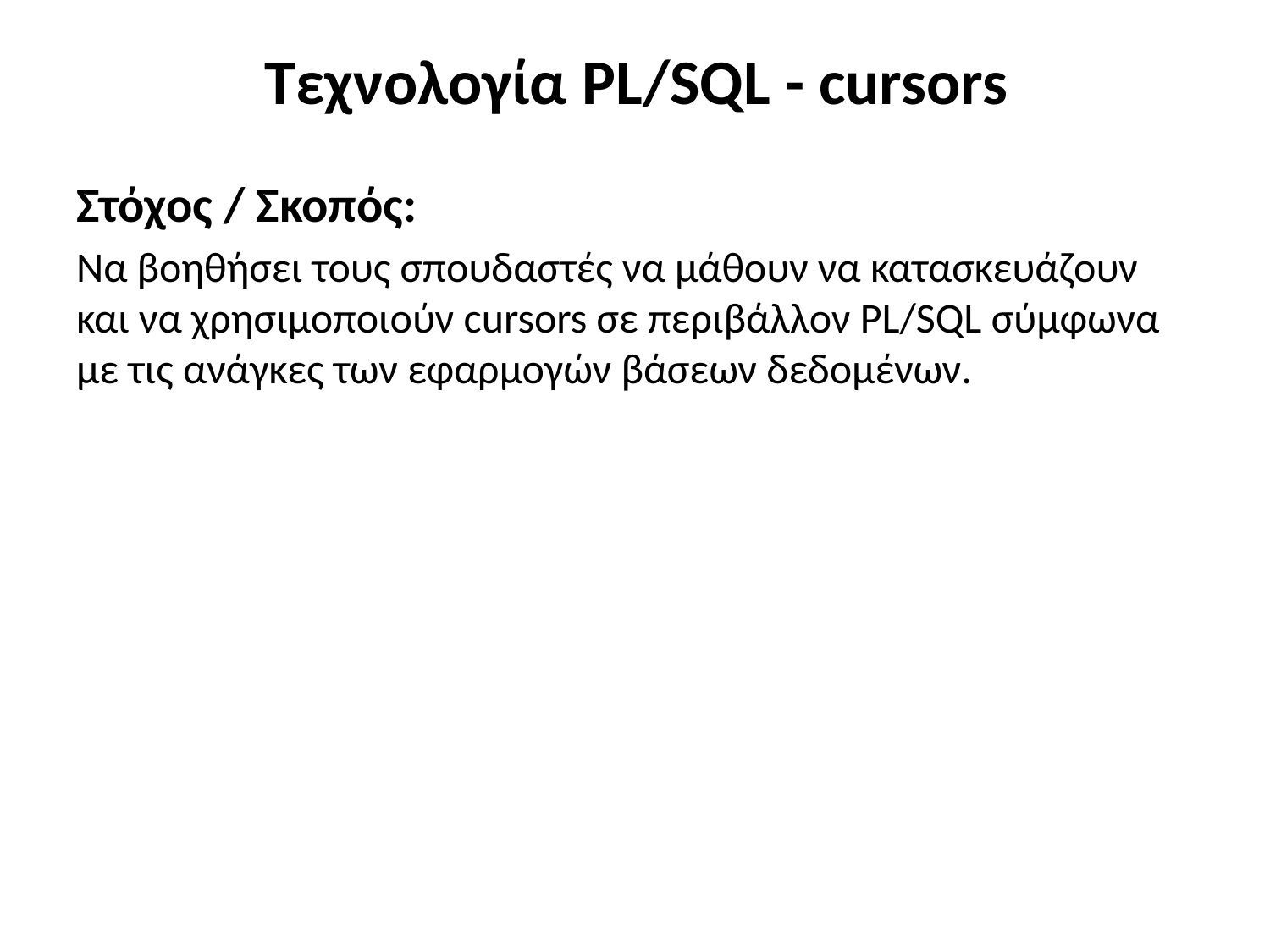

# Τεχνολογία PL/SQL - cursors
Στόχος / Σκοπός:
Να βοηθήσει τους σπουδαστές να μάθουν να κατασκευάζουν και να χρησιμοποιούν cursors σε περιβάλλον PL/SQL σύμφωνα με τις ανάγκες των εφαρμογών βάσεων δεδομένων.